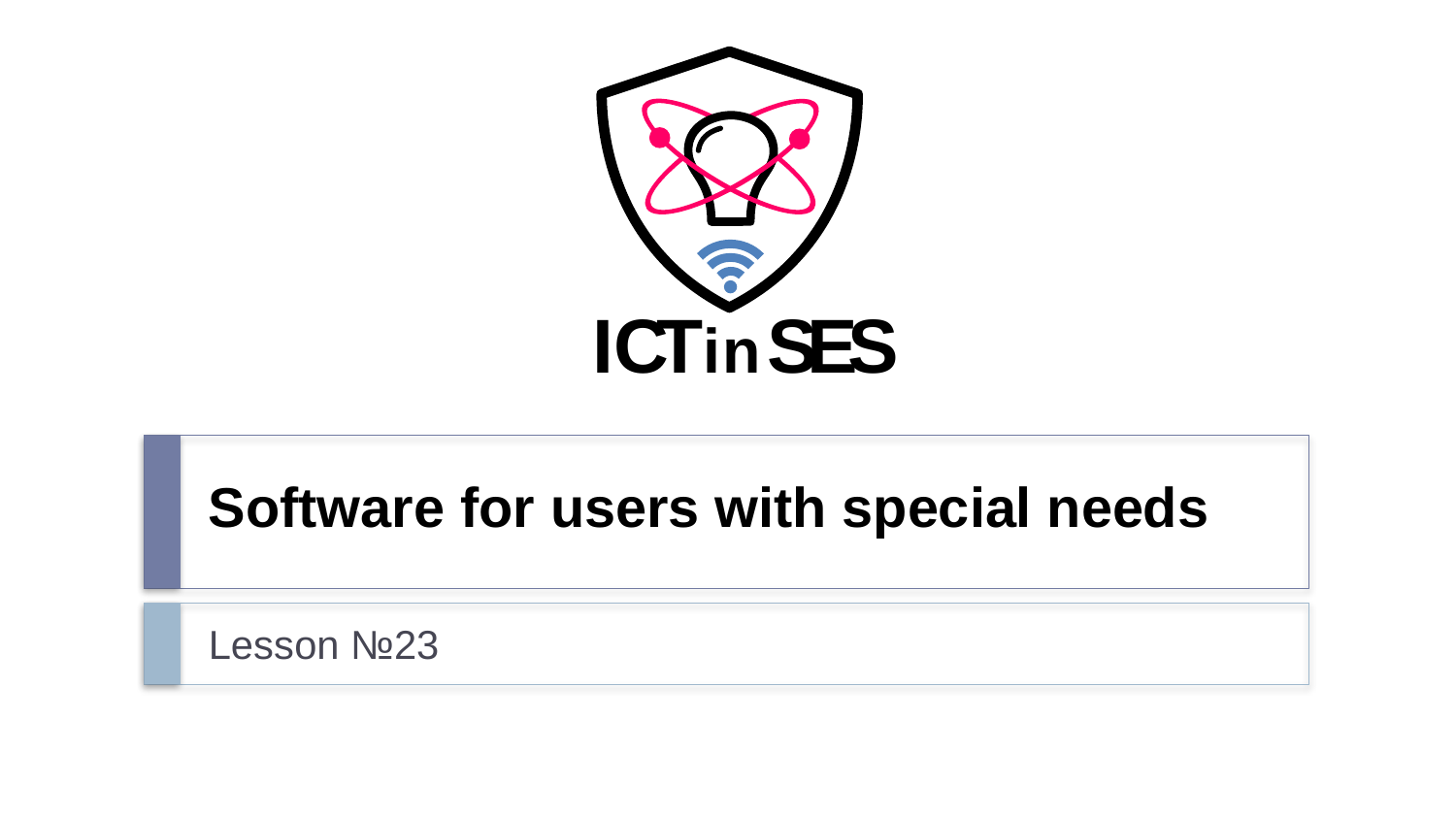

# Software for users with special needs
Lesson №23